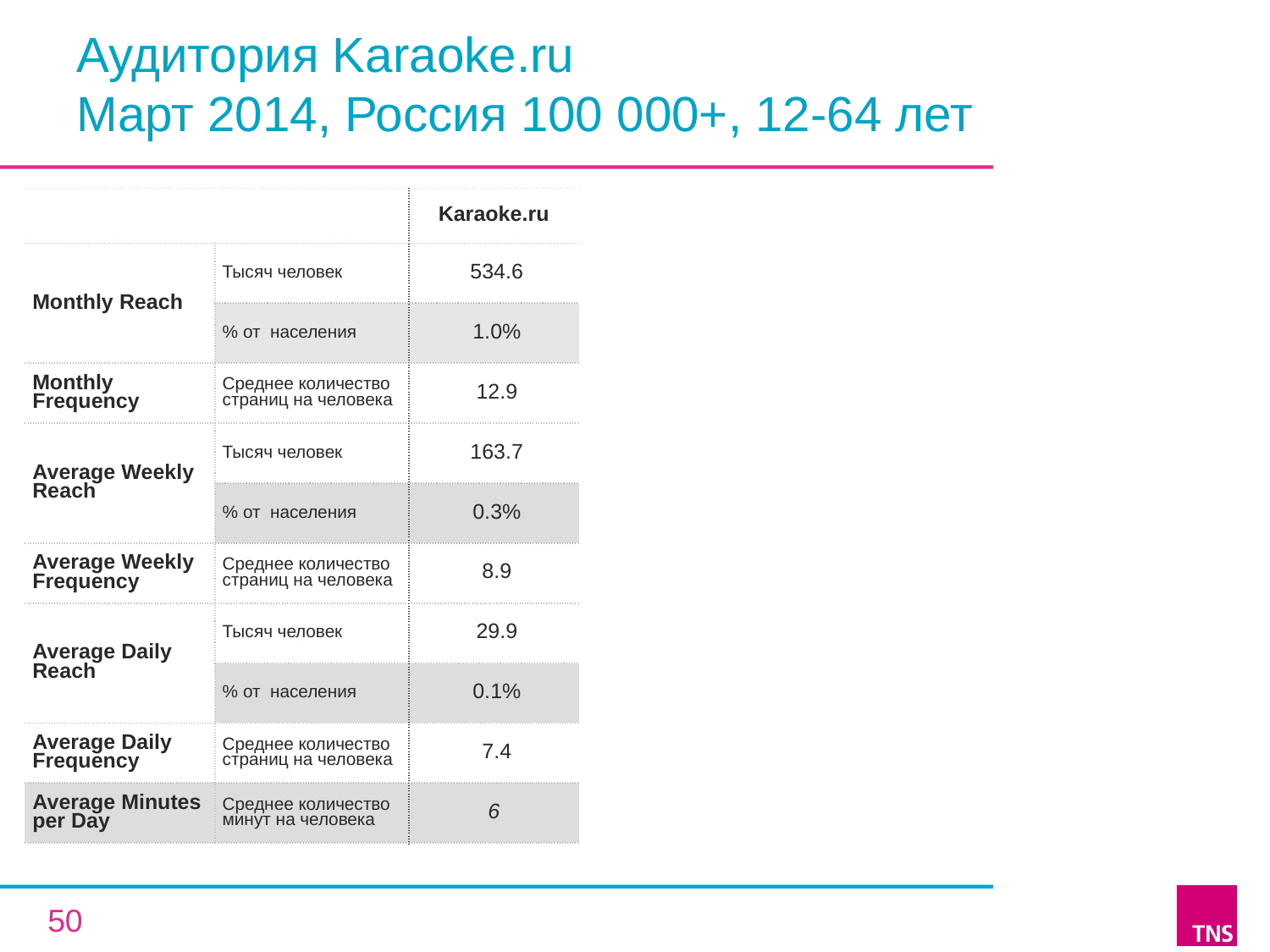

# Аудитория Karaoke.ru Март 2014, Россия 100 000+, 12-64 лет
|  |  | Karaoke.ru |
| --- | --- | --- |
| Monthly Reach | Тысяч человек | 534.6 |
|  | % от населения | 1.0% |
| Monthly Frequency | Среднее количество страниц на человека | 12.9 |
| Average Weekly Reach | Тысяч человек | 163.7 |
|  | % от населения | 0.3% |
| Average Weekly Frequency | Среднее количество страниц на человека | 8.9 |
| Average Daily Reach | Тысяч человек | 29.9 |
|  | % от населения | 0.1% |
| Average Daily Frequency | Среднее количество страниц на человека | 7.4 |
| Average Minutes per Day | Среднее количество минут на человека | 6 |

50